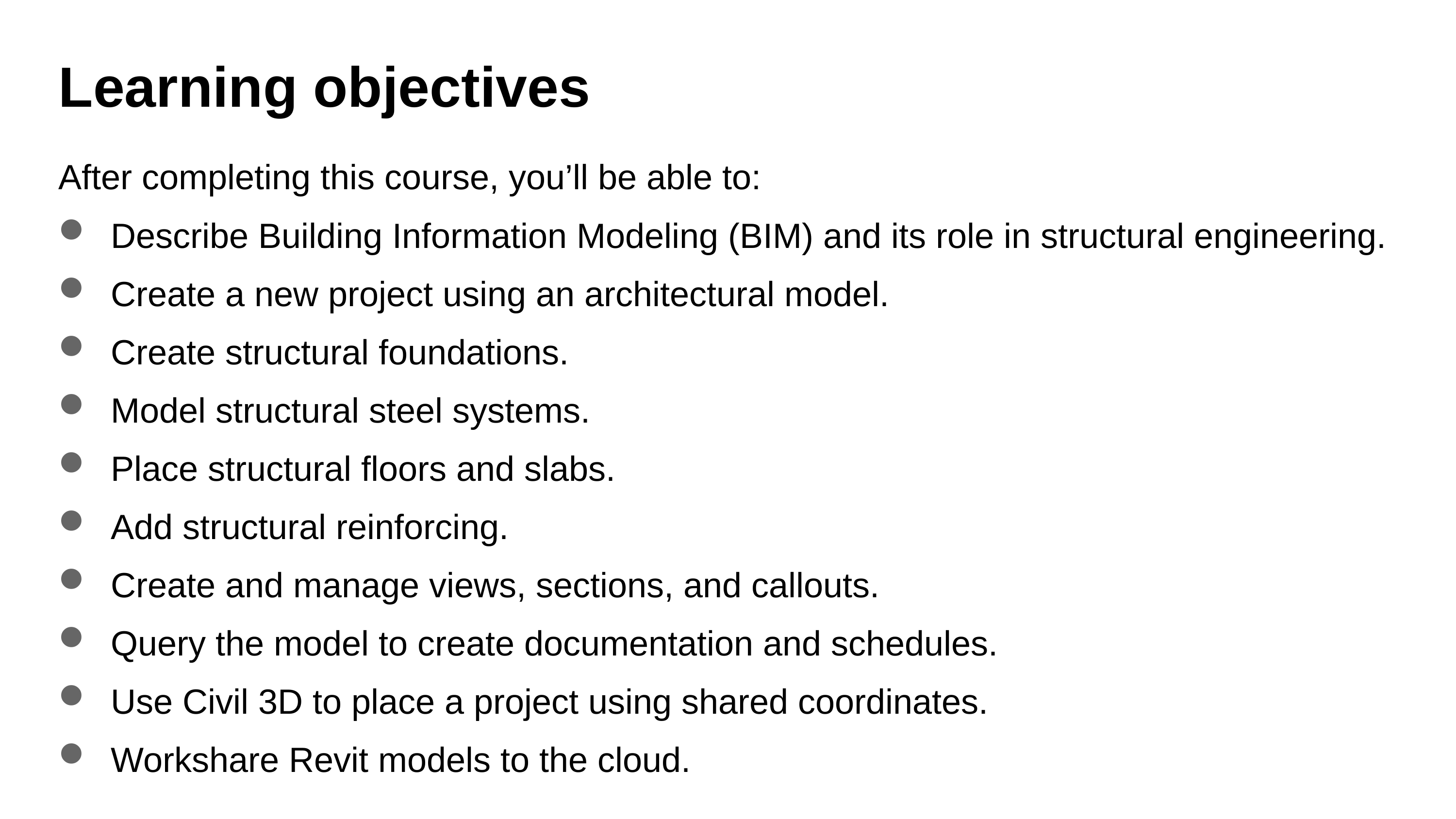

# Learning objectives
After completing this course, you’ll be able to:
Describe Building Information Modeling (BIM) and its role in structural engineering.
Create a new project using an architectural model.
Create structural foundations.
Model structural steel systems.
Place structural floors and slabs.
Add structural reinforcing.
Create and manage views, sections, and callouts.
Query the model to create documentation and schedules.
Use Civil 3D to place a project using shared coordinates.
Workshare Revit models to the cloud.